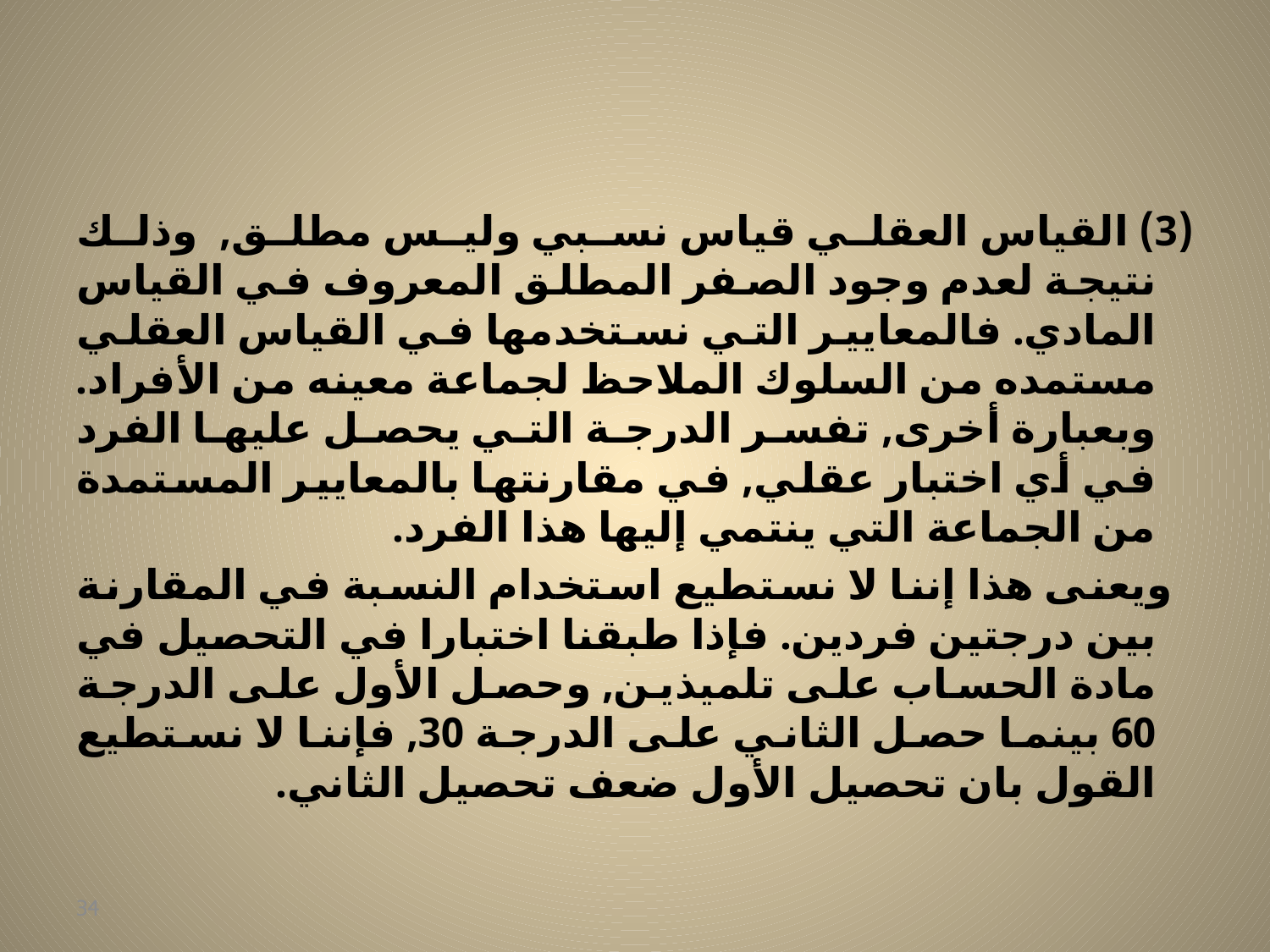

#
(3) القياس العقلي قياس نسبي وليس مطلق,  وذلك نتيجة لعدم وجود الصفر المطلق المعروف في القياس المادي. فالمعايير التي نستخدمها في القياس العقلي مستمده من السلوك الملاحظ لجماعة معينه من الأفراد. وبعبارة أخرى, تفسر الدرجة التي يحصل عليها الفرد في أي اختبار عقلي, في مقارنتها بالمعايير المستمدة من الجماعة التي ينتمي إليها هذا الفرد.
  ويعنى هذا إننا لا نستطيع استخدام النسبة في المقارنة بين درجتين فردين. فإذا طبقنا اختبارا في التحصيل في مادة الحساب على تلميذين, وحصل الأول على الدرجة 60 بينما حصل الثاني على الدرجة 30, فإننا لا نستطيع القول بان تحصيل الأول ضعف تحصيل الثاني.

34